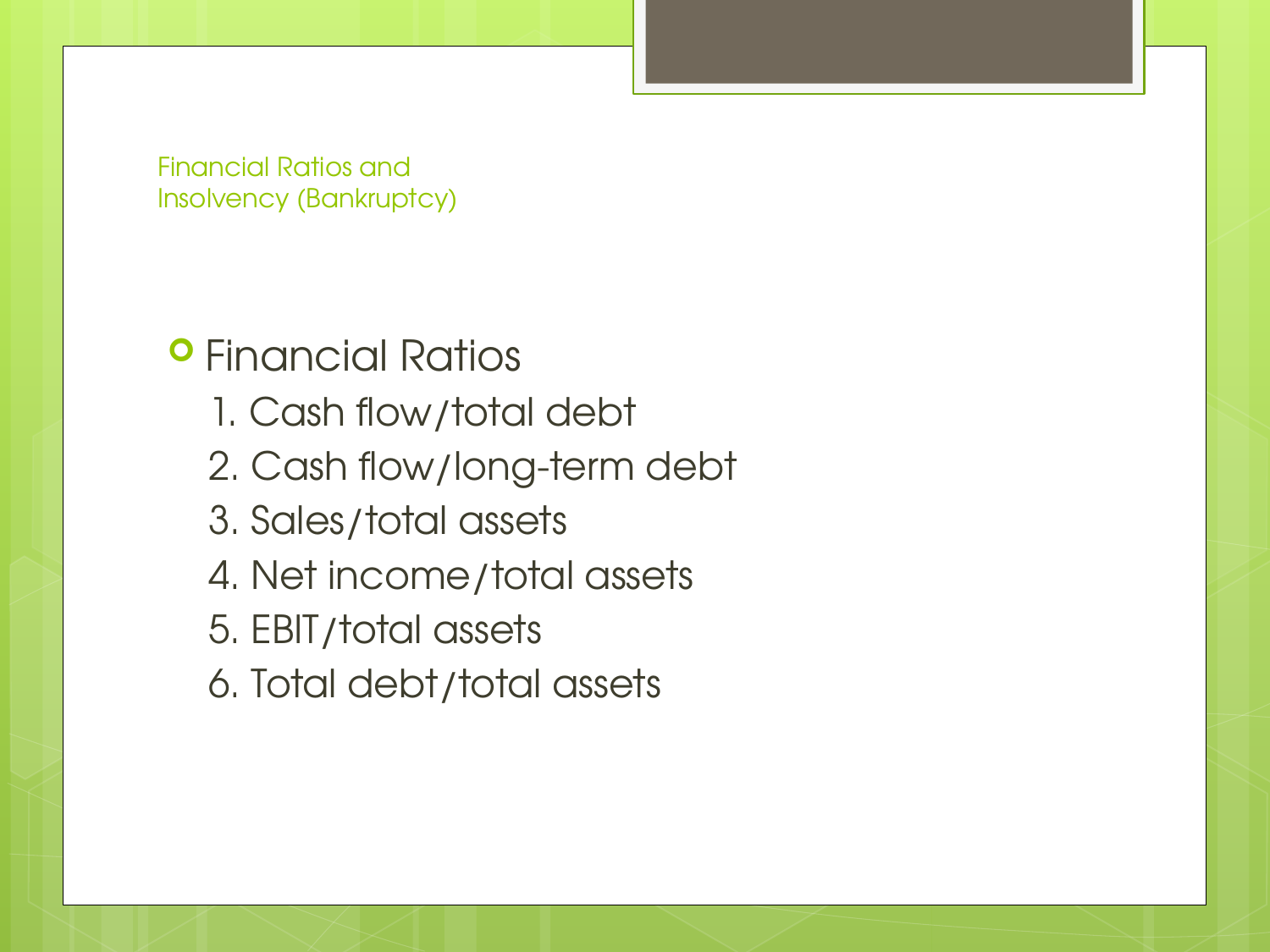

# Financial Ratios and Insolvency (Bankruptcy)
Financial Ratios
1. Cash flow/total debt
2. Cash flow/long-term debt
3. Sales/total assets
4. Net income/total assets
5. EBIT/total assets
6. Total debt/total assets